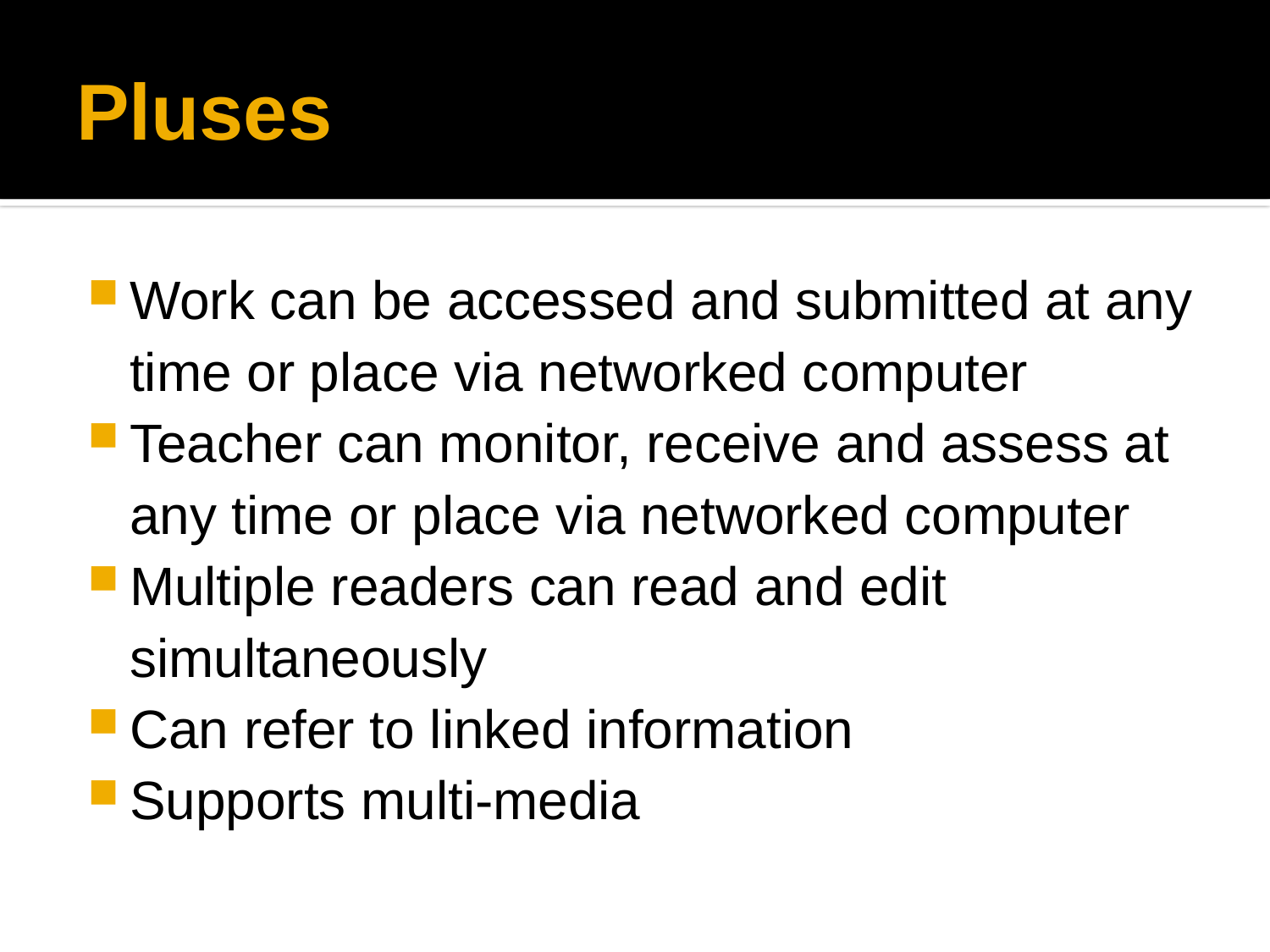

# Pluses
Work can be accessed and submitted at any time or place via networked computer
Teacher can monitor, receive and assess at any time or place via networked computer
Multiple readers can read and edit simultaneously
Can refer to linked information
Supports multi-media